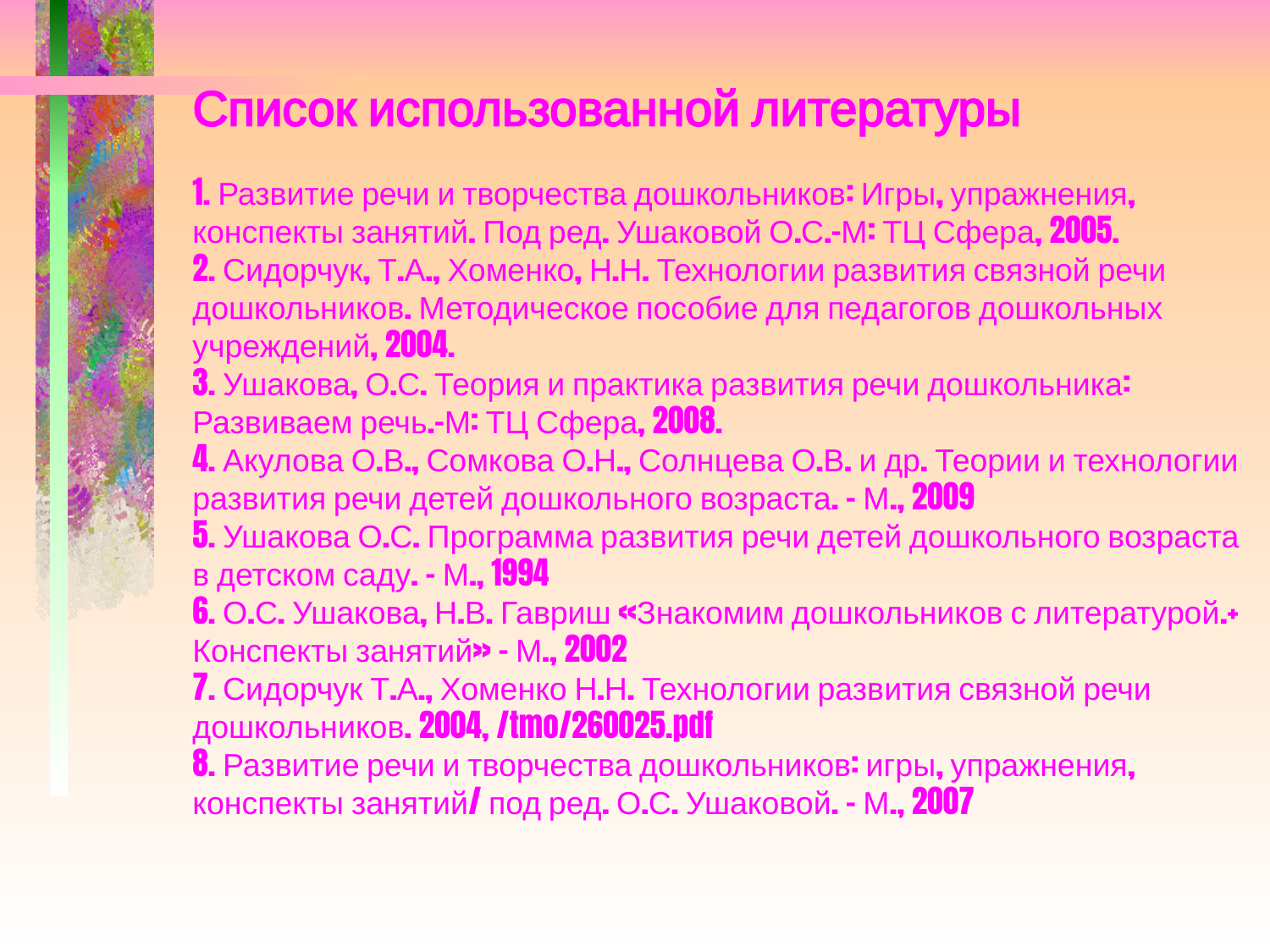

# Список использованной литературы 1.​ Развитие речи и творчества дошкольников: Игры, упражнения, конспекты занятий. Под ред. Ушаковой О.С.-М: ТЦ Сфера, 2005. 2.​ Сидорчук, Т.А., Хоменко, Н.Н. Технологии развития связной речи дошкольников. Методическое пособие для педагогов дошкольных учреждений, 2004. 3.​ Ушакова, О.С. Теория и практика развития речи дошкольника: Развиваем речь.-М: ТЦ Сфера, 2008. 4. Акулова О.В., Сомкова О.Н., Солнцева О.В. и др. Теории и технологии развития речи детей дошкольного возраста. – М., 2009 5. Ушакова О.С. Программа развития речи детей дошкольного возраста в детском саду. – М., 1994 6. О.С. Ушакова, Н.В. Гавриш «Знакомим дошкольников с литературой.+ Конспекты занятий» - М., 2002 7. Сидорчук Т.А., Хоменко Н.Н. Технологии развития связной речи дошкольников. 2004, /tmo/260025.pdf 8. Развитие речи и творчества дошкольников: игры, упражнения, конспекты занятий/ под ред. О.С. Ушаковой. – М., 2007